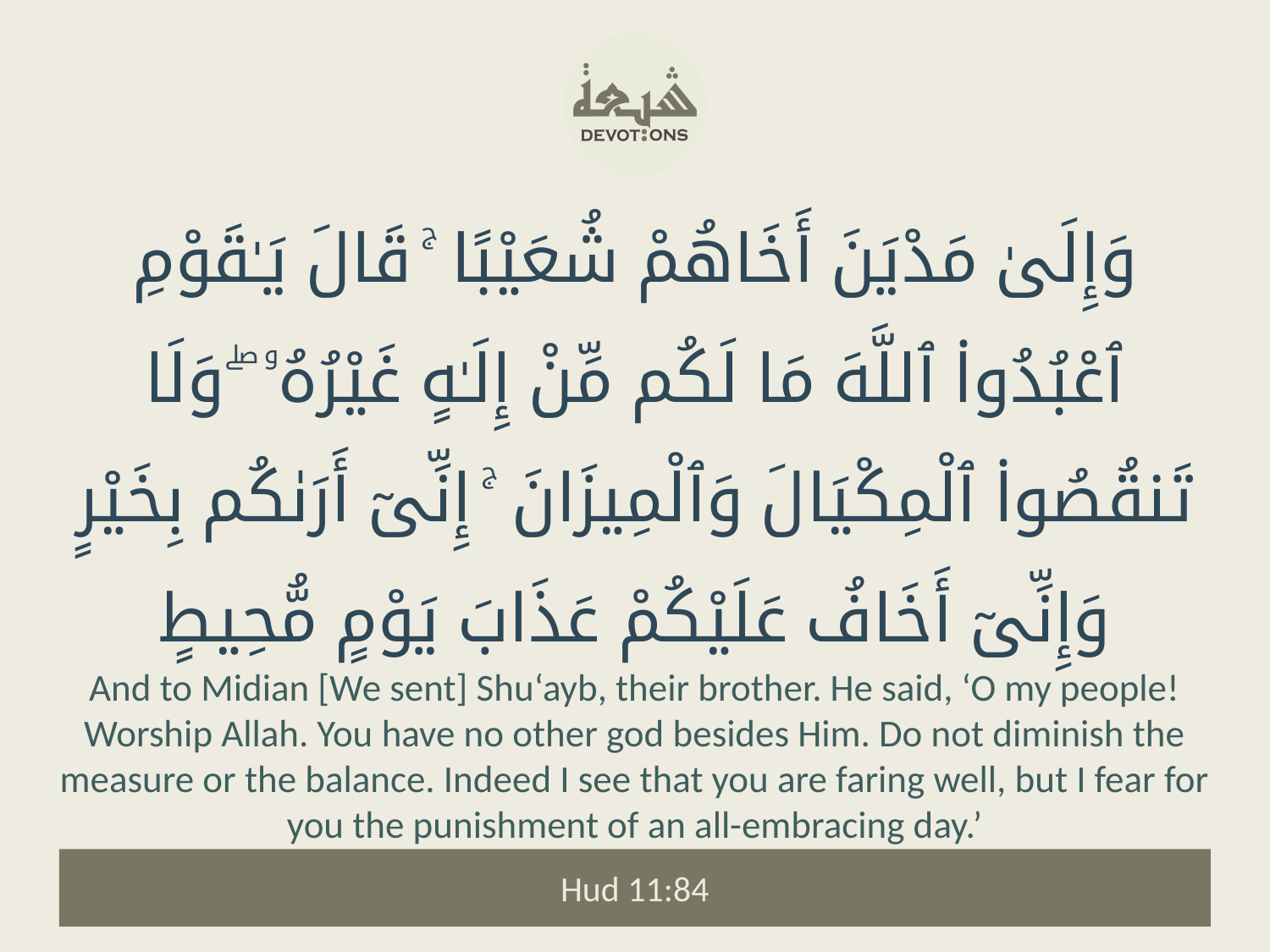

وَإِلَىٰ مَدْيَنَ أَخَاهُمْ شُعَيْبًا ۚ قَالَ يَـٰقَوْمِ ٱعْبُدُوا۟ ٱللَّهَ مَا لَكُم مِّنْ إِلَـٰهٍ غَيْرُهُۥ ۖ وَلَا تَنقُصُوا۟ ٱلْمِكْيَالَ وَٱلْمِيزَانَ ۚ إِنِّىٓ أَرَىٰكُم بِخَيْرٍ وَإِنِّىٓ أَخَافُ عَلَيْكُمْ عَذَابَ يَوْمٍ مُّحِيطٍ
And to Midian [We sent] Shu‘ayb, their brother. He said, ‘O my people! Worship Allah. You have no other god besides Him. Do not diminish the measure or the balance. Indeed I see that you are faring well, but I fear for you the punishment of an all-embracing day.’
Hud 11:84